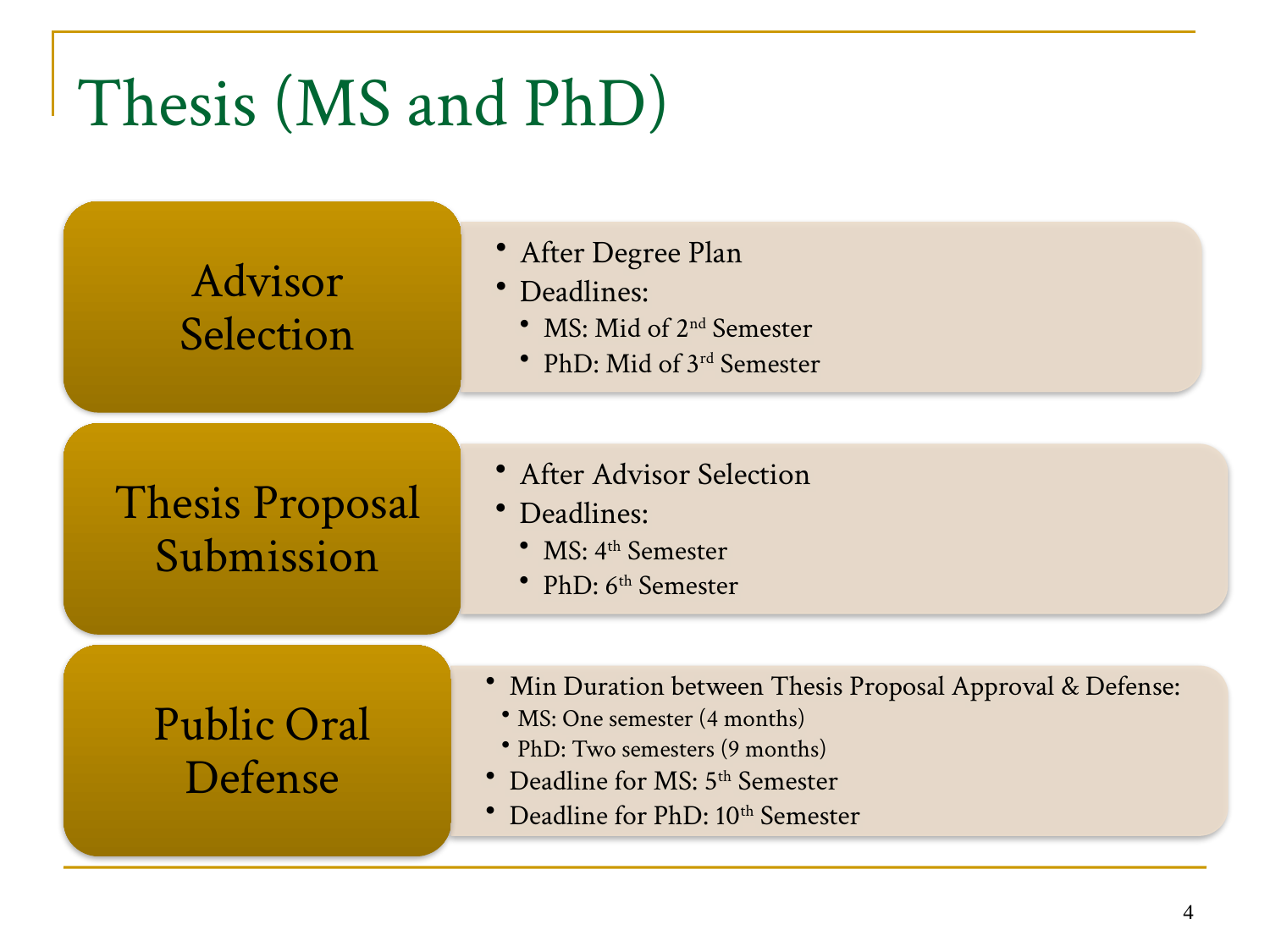

# Thesis (MS and PhD)
After Degree Plan
Deadlines:
MS: Mid of 2nd Semester
PhD: Mid of 3rd Semester
Advisor Selection
After Advisor Selection
Deadlines:
MS: 4th Semester
PhD: 6th Semester
Thesis Proposal Submission
Min Duration between Thesis Proposal Approval & Defense:
MS: One semester (4 months)
PhD: Two semesters (9 months)
Deadline for MS: 5th Semester
Deadline for PhD: 10th Semester
Public Oral Defense
4